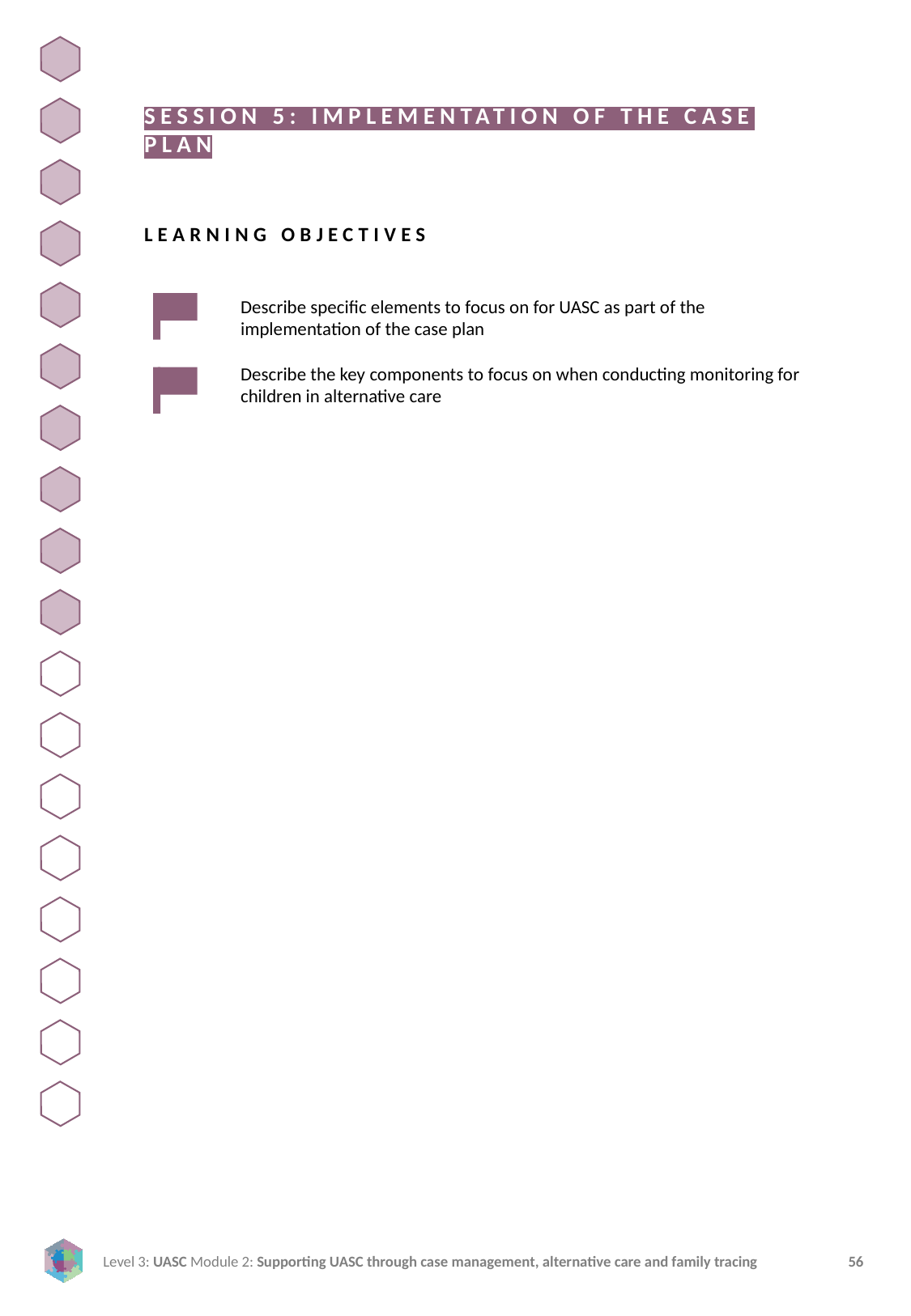

SESSION 5: IMPLEMENTATION OF THE CASE PLAN

LEARNING OBJECTIVES

Describe specific elements to focus on for UASC as part of the implementation of the case plan

Describe the key components to focus on when conducting monitoring for children in alternative care